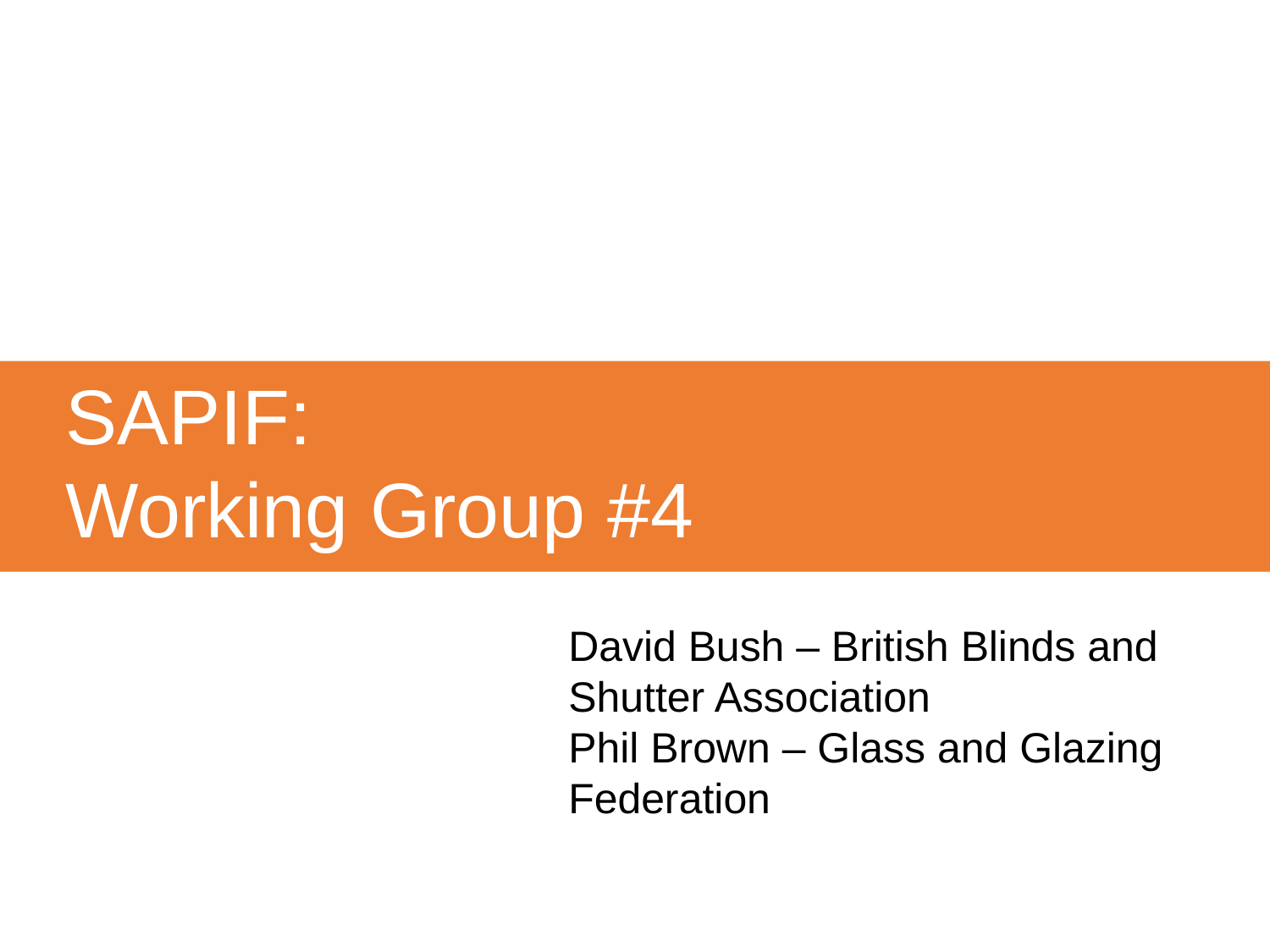

SAPIF:
Working Group #4 Overheating
David Bush – British Blinds and Shutter Association
Phil Brown – Glass and Glazing Federation